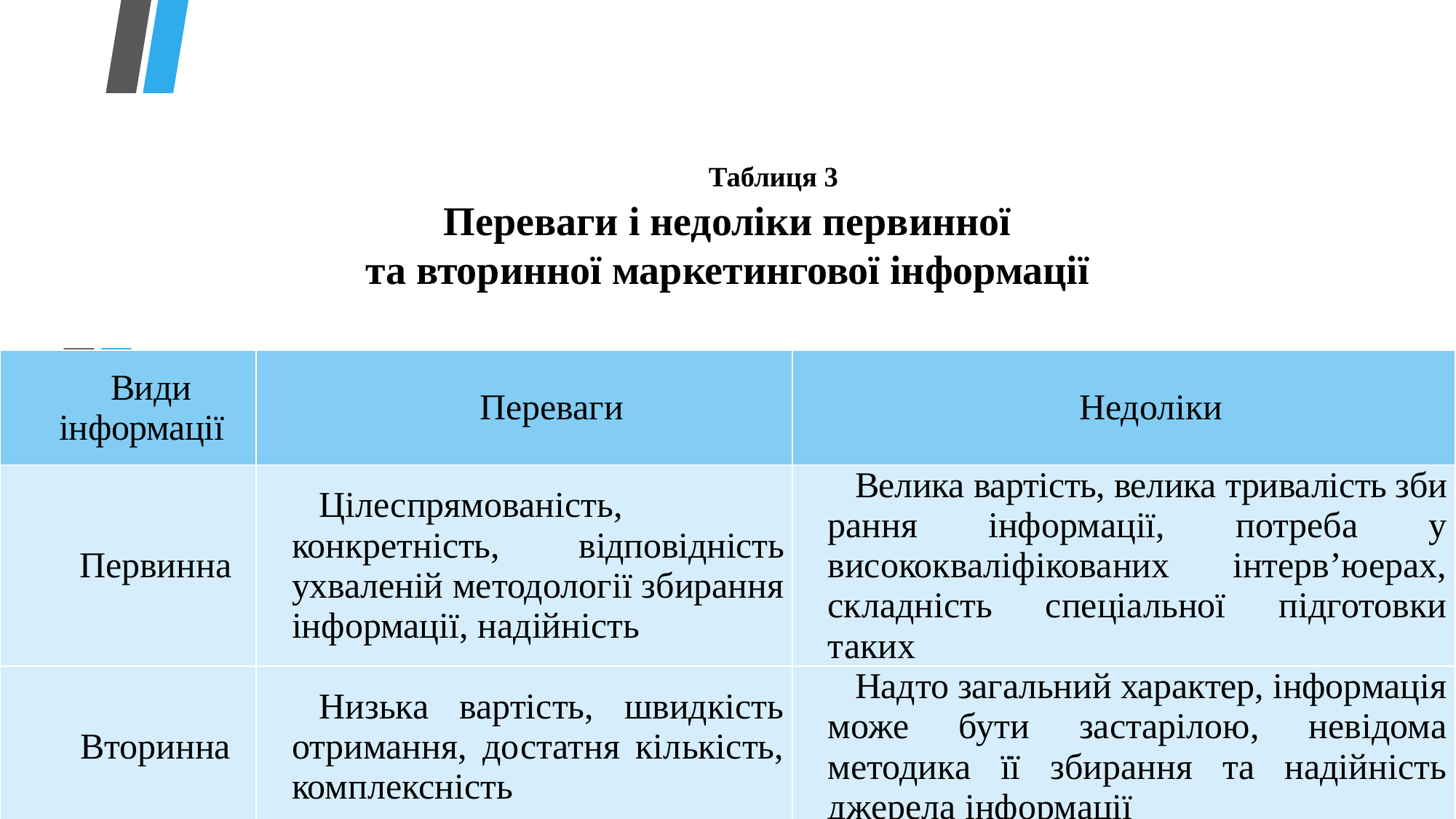

# Таблиця 3 Переваги і недоліки первинної та вторинної маркетингової інформації
| Види інформації | Переваги | Недоліки |
| --- | --- | --- |
| Первинна | Цілеспрямованість, конкретність, відповідність ухваленій методології збирання інформації, надійність | Велика вартість, велика тривалість зби­рання інформації, потреба у висококваліфікованих інтерв’юерах, складність спеціальної підготовки таких |
| Вторинна | Низька вартість, швидкість отримання, достатня кількість, комплексність | Надто загальний характер, інформація може бути застарілою, невідома методика її збирання та надійність джерела інформації |